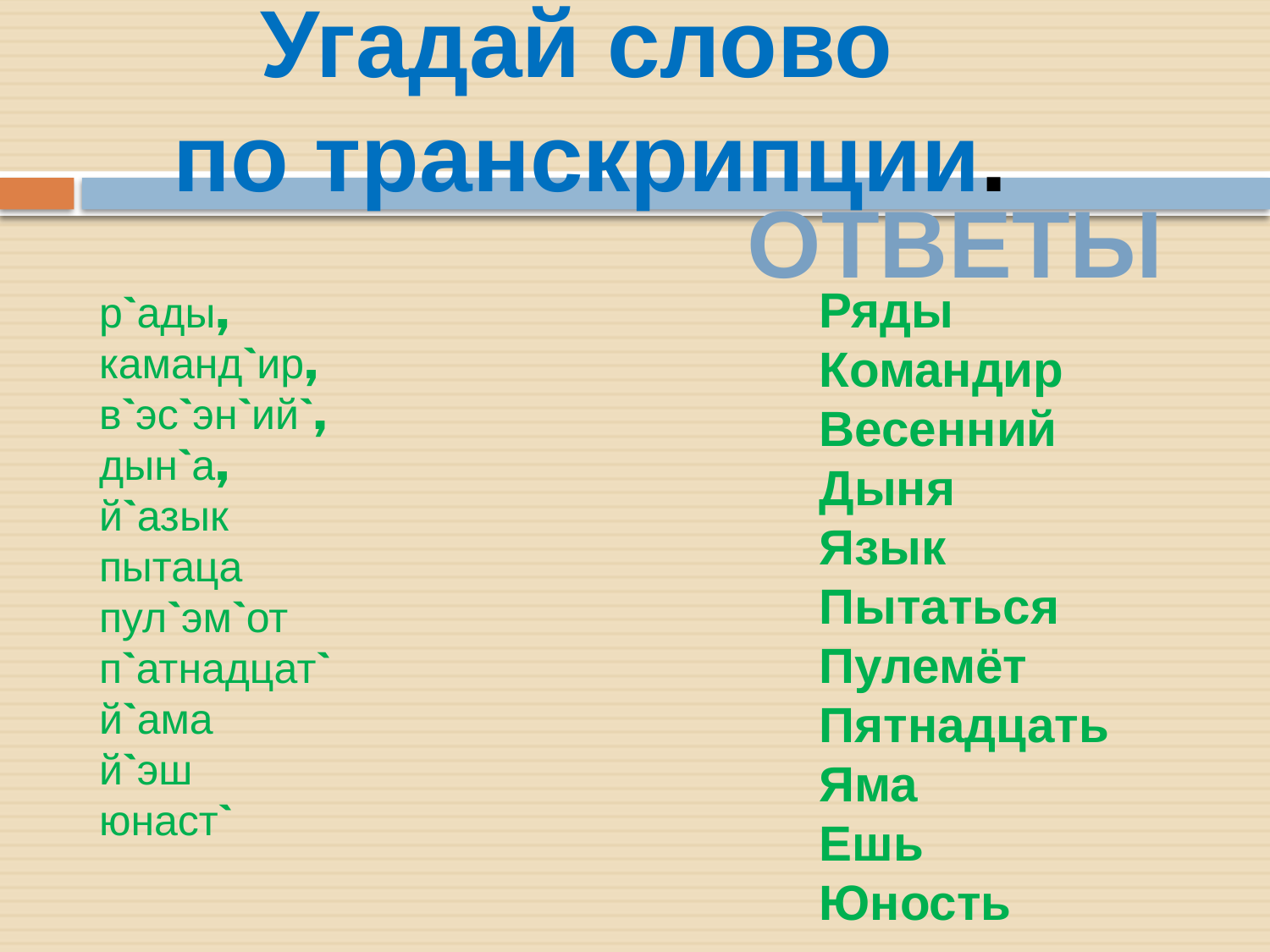

Угадай слово
по транскрипции.
ответы
Ряды
Командир
Весенний
Дыня
Язык
Пытаться
Пулемёт
Пятнадцать
Яма
Ешь
Юность

р`ады, 
каманд`ир,
в`эс`эн`ий`,
дын`а,
й`азык
пытаца
пул`эм`от
п`атнадцат`
й`ама
й`эш
юнаст`